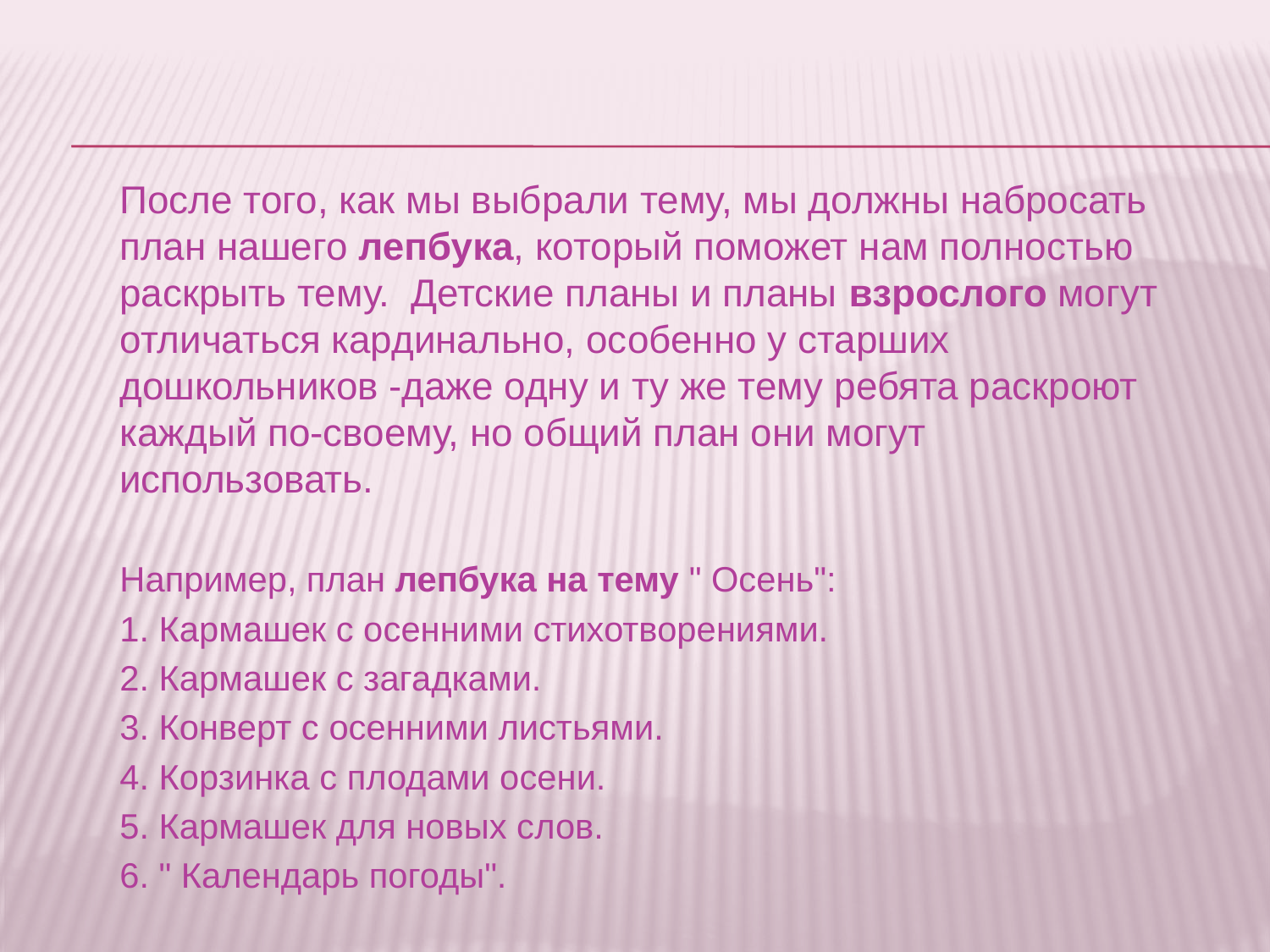

После того, как мы выбрали тему, мы должны набросать план нашего лепбука, который поможет нам полностью раскрыть тему.  Детские планы и планы взрослого могут отличаться кардинально, особенно у старших дошкольников -даже одну и ту же тему ребята раскроют каждый по-своему, но общий план они могут использовать.

Например, план лепбука на тему " Осень":
1. Кармашек с осенними стихотворениями.
2. Кармашек с загадками.
3. Конверт с осенними листьями.
4. Корзинка с плодами осени.
5. Кармашек для новых слов.
6. " Календарь погоды".